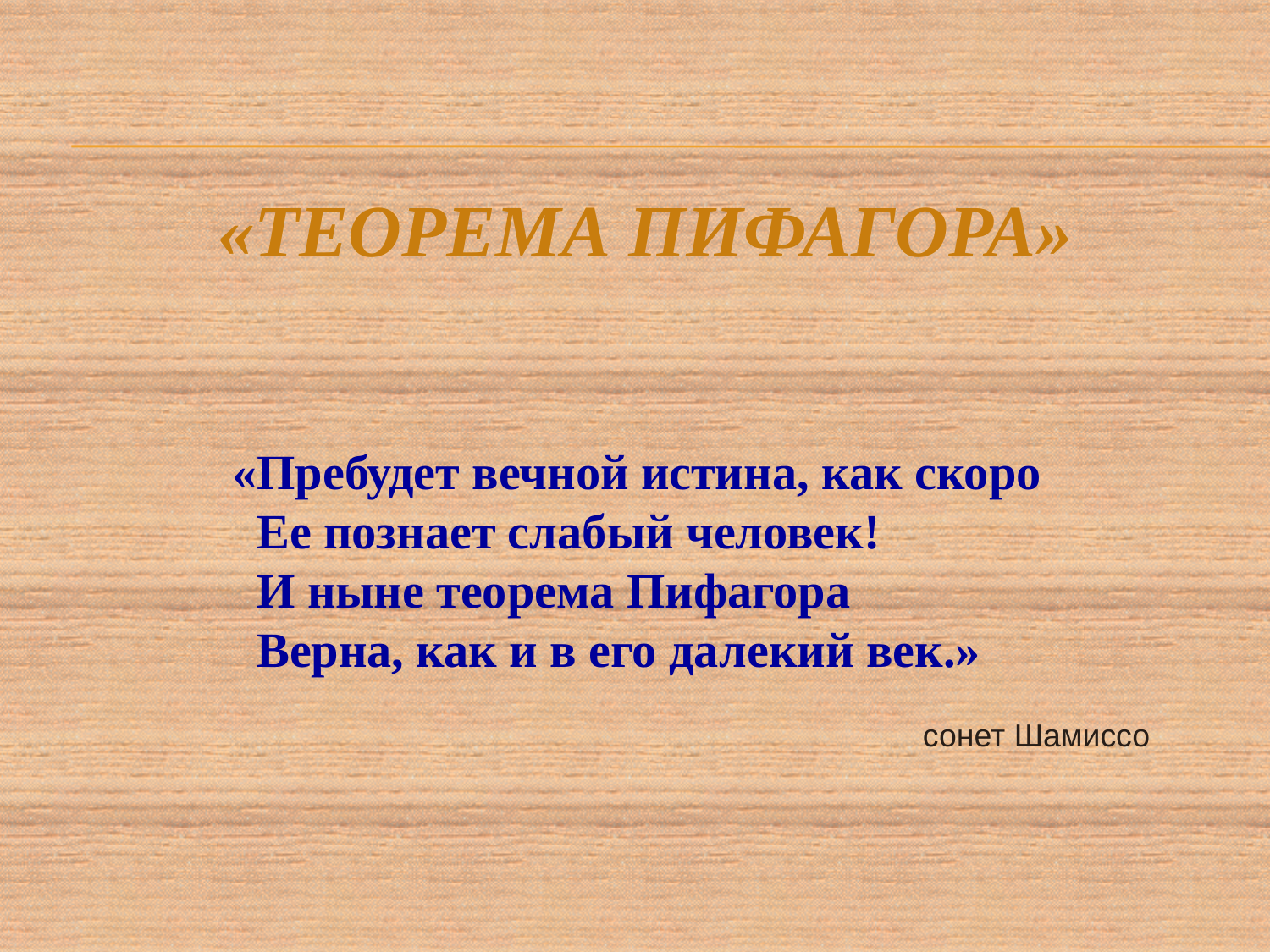

# «Теорема Пифагора»
  «Пребудет вечной истина, как скоро
    Ее познает слабый человек!
    И ныне теорема Пифагора
    Верна, как и в его далекий век.»
сонет Шамиссо